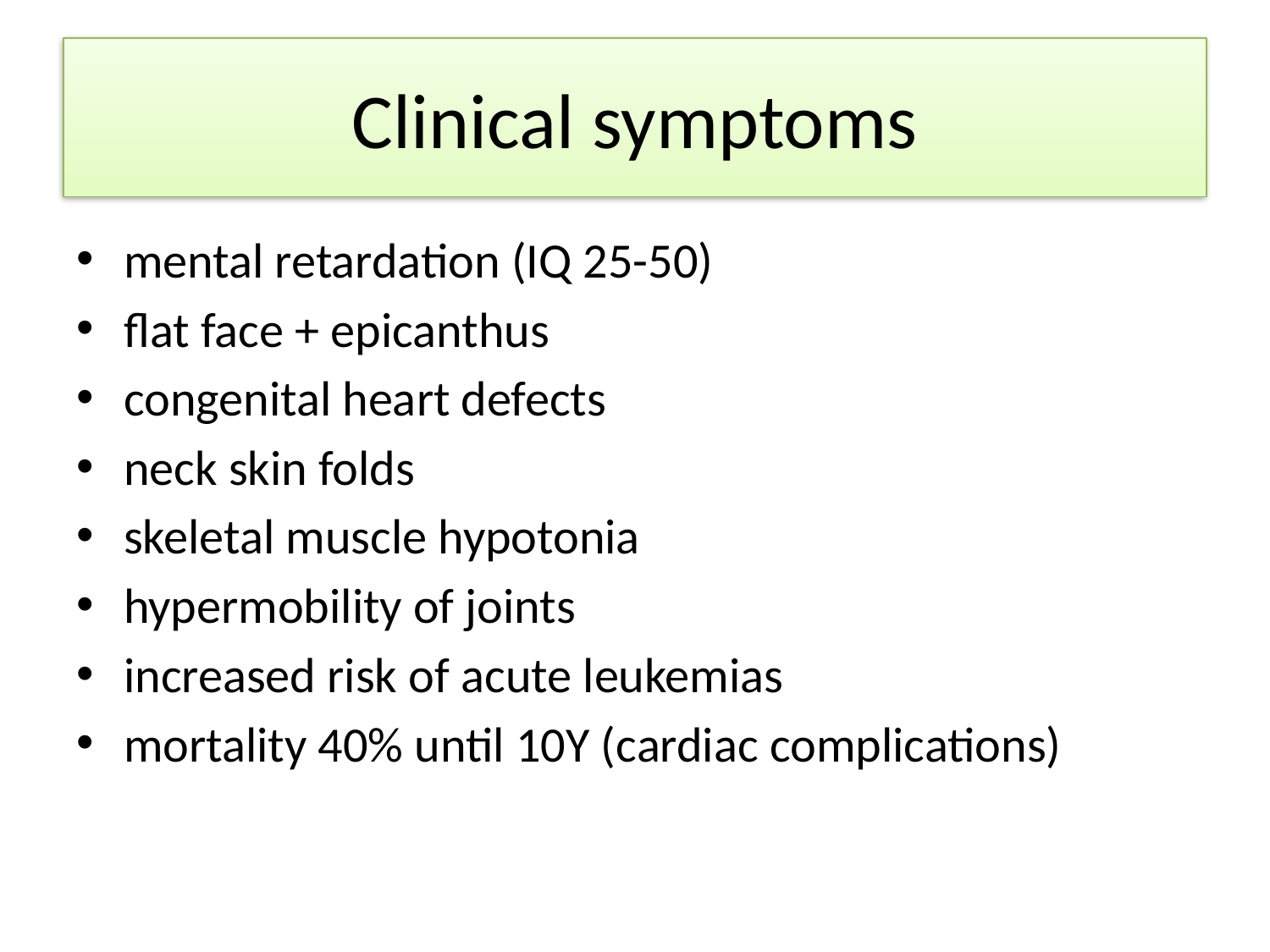

# Clinical symptoms
mental retardation (IQ 25-50)
flat face + epicanthus
congenital heart defects
neck skin folds
skeletal muscle hypotonia
hypermobility of joints
increased risk of acute leukemias
mortality 40% until 10Y (cardiac complications)